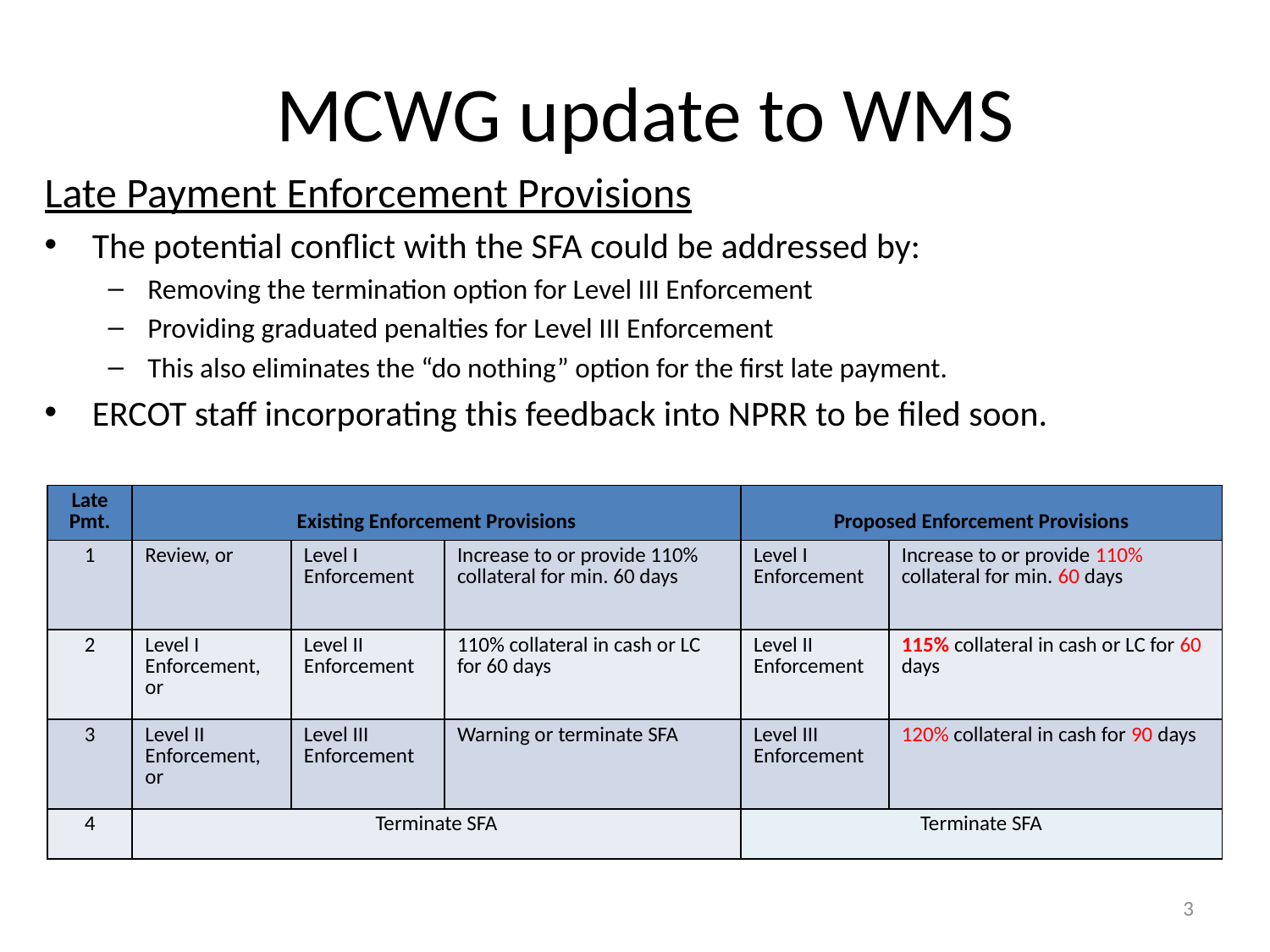

# MCWG update to WMS
Late Payment Enforcement Provisions
The potential conflict with the SFA could be addressed by:
Removing the termination option for Level III Enforcement
Providing graduated penalties for Level III Enforcement
This also eliminates the “do nothing” option for the first late payment.
ERCOT staff incorporating this feedback into NPRR to be filed soon.
| Late Pmt. | Existing Enforcement Provisions |  |  | Proposed Enforcement Provisions |  |
| --- | --- | --- | --- | --- | --- |
| 1 | Review, or | Level I Enforcement | Increase to or provide 110% collateral for min. 60 days | Level I Enforcement | Increase to or provide 110% collateral for min. 60 days |
| 2 | Level I Enforcement, or | Level II Enforcement | 110% collateral in cash or LC for 60 days | Level II Enforcement | 115% collateral in cash or LC for 60 days |
| 3 | Level II Enforcement, or | Level III Enforcement | Warning or terminate SFA | Level III Enforcement | 120% collateral in cash for 90 days |
| 4 | Terminate SFA |  |  | Terminate SFA |  |
3